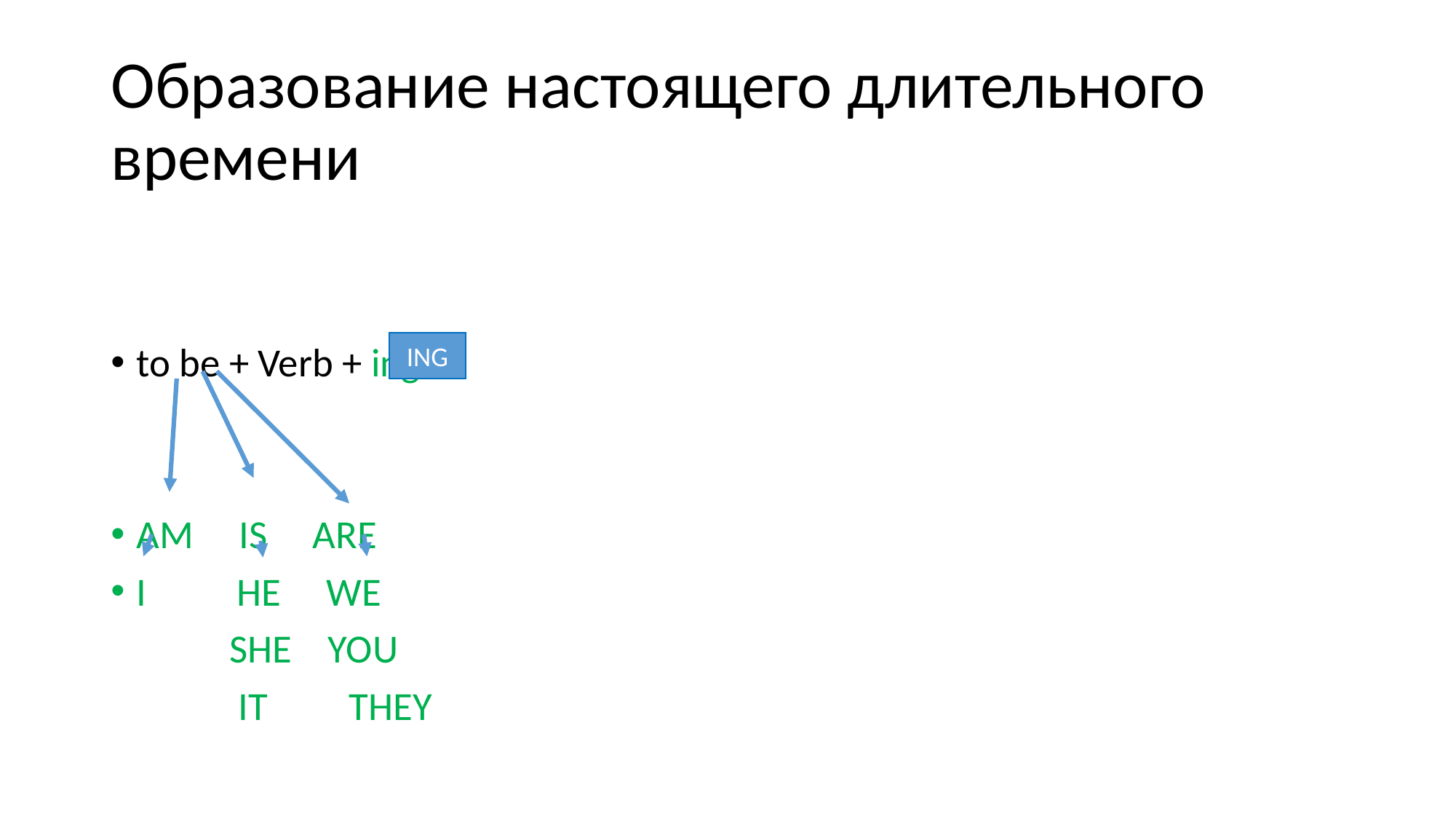

# Образование настоящего длительного времени

to be + Verb + ing

AM     IS     ARE
I          HE     WE
             SHE    YOU
              IT         THEY
ING